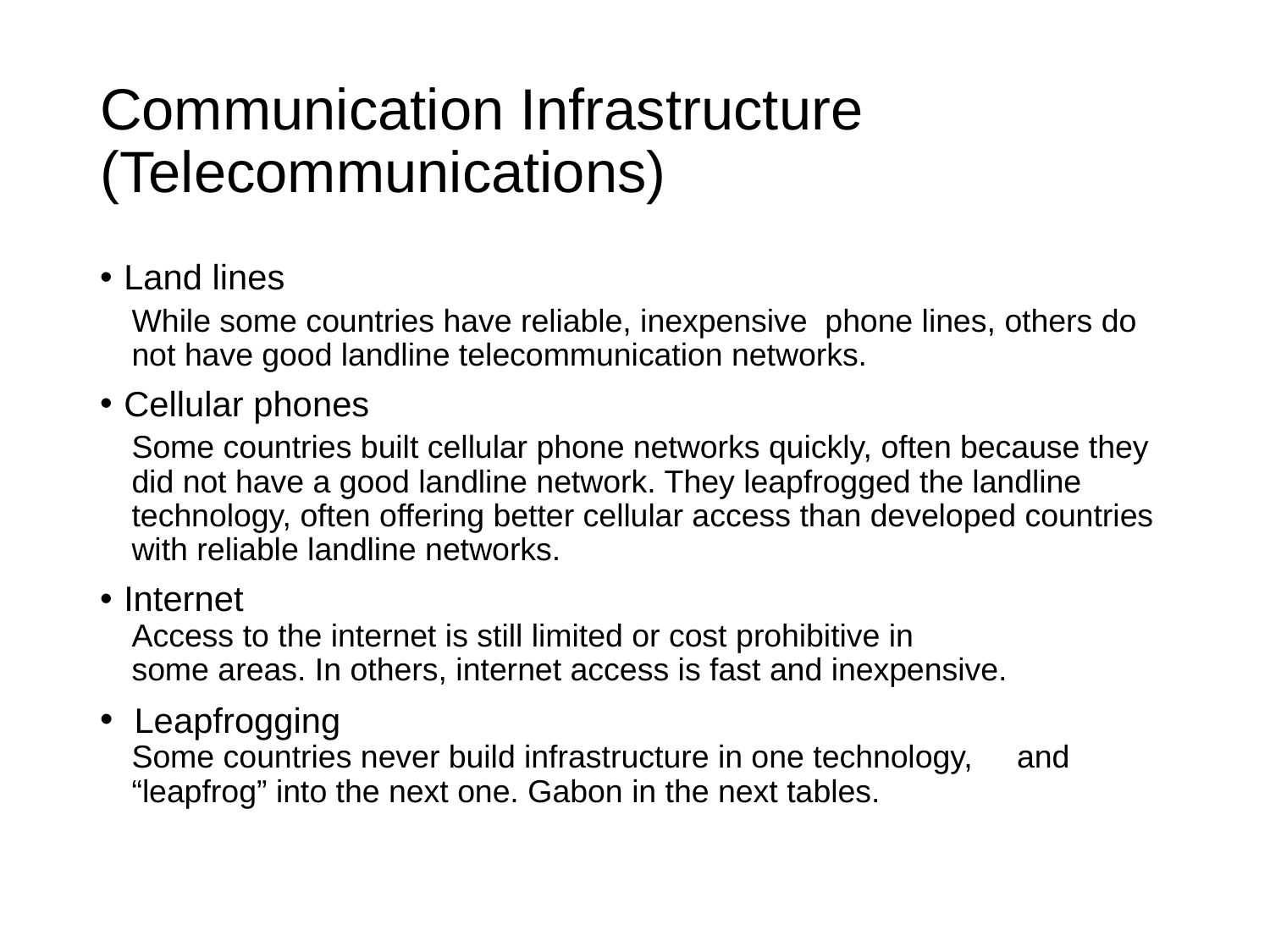

# Communication Infrastructure (Telecommunications)
Land lines
While some countries have reliable, inexpensive  phone lines, others do not have good landline telecommunication networks.
Cellular phones
Some countries built cellular phone networks quickly, often because they did not have a good landline network. They leapfrogged the landline technology, often offering better cellular access than developed countries with reliable landline networks.
Internet
Access to the internet is still limited or cost prohibitive in
some areas. In others, internet access is fast and inexpensive.
 Leapfrogging
Some countries never build infrastructure in one technology,     and “leapfrog” into the next one. Gabon in the next tables.